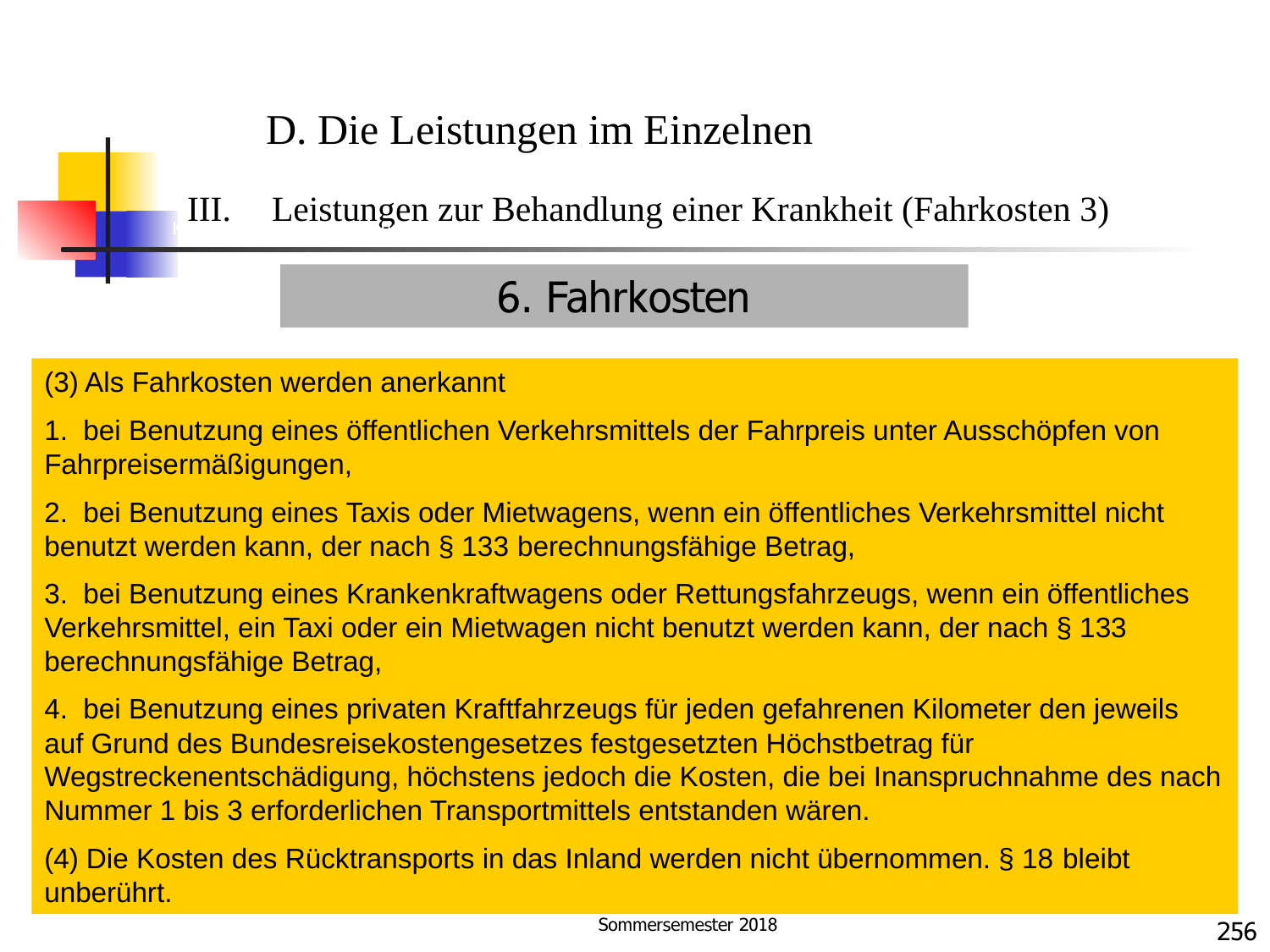

Krankenbehandlung 3 (Fahrkosten)
D. Die Leistungen im Einzelnen

Leistungen zur Behandlung einer Krankheit (Fahrkosten 3)
6. Fahrkosten
(3) Als Fahrkosten werden anerkannt
1.  bei Benutzung eines öffentlichen Verkehrsmittels der Fahrpreis unter Ausschöpfen von Fahrpreisermäßigungen,
2.  bei Benutzung eines Taxis oder Mietwagens, wenn ein öffentliches Verkehrsmittel nicht benutzt werden kann, der nach § 133 berechnungsfähige Betrag,
3.  bei Benutzung eines Krankenkraftwagens oder Rettungsfahrzeugs, wenn ein öffentliches Verkehrsmittel, ein Taxi oder ein Mietwagen nicht benutzt werden kann, der nach § 133 berechnungsfähige Betrag,
4.  bei Benutzung eines privaten Kraftfahrzeugs für jeden gefahrenen Kilometer den jeweils auf Grund des Bundesreisekostengesetzes festgesetzten Höchstbetrag für Wegstreckenentschädigung, höchstens jedoch die Kosten, die bei Inanspruchnahme des nach Nummer 1 bis 3 erforderlichen Transportmittels entstanden wären.
(4) Die Kosten des Rücktransports in das Inland werden nicht übernommen. § 18 bleibt unberührt.
Krankheit
Das  Leistungsrecht der gesetzlichen Kranken- und Pflegeversicherung; Sommersemester 2018
256